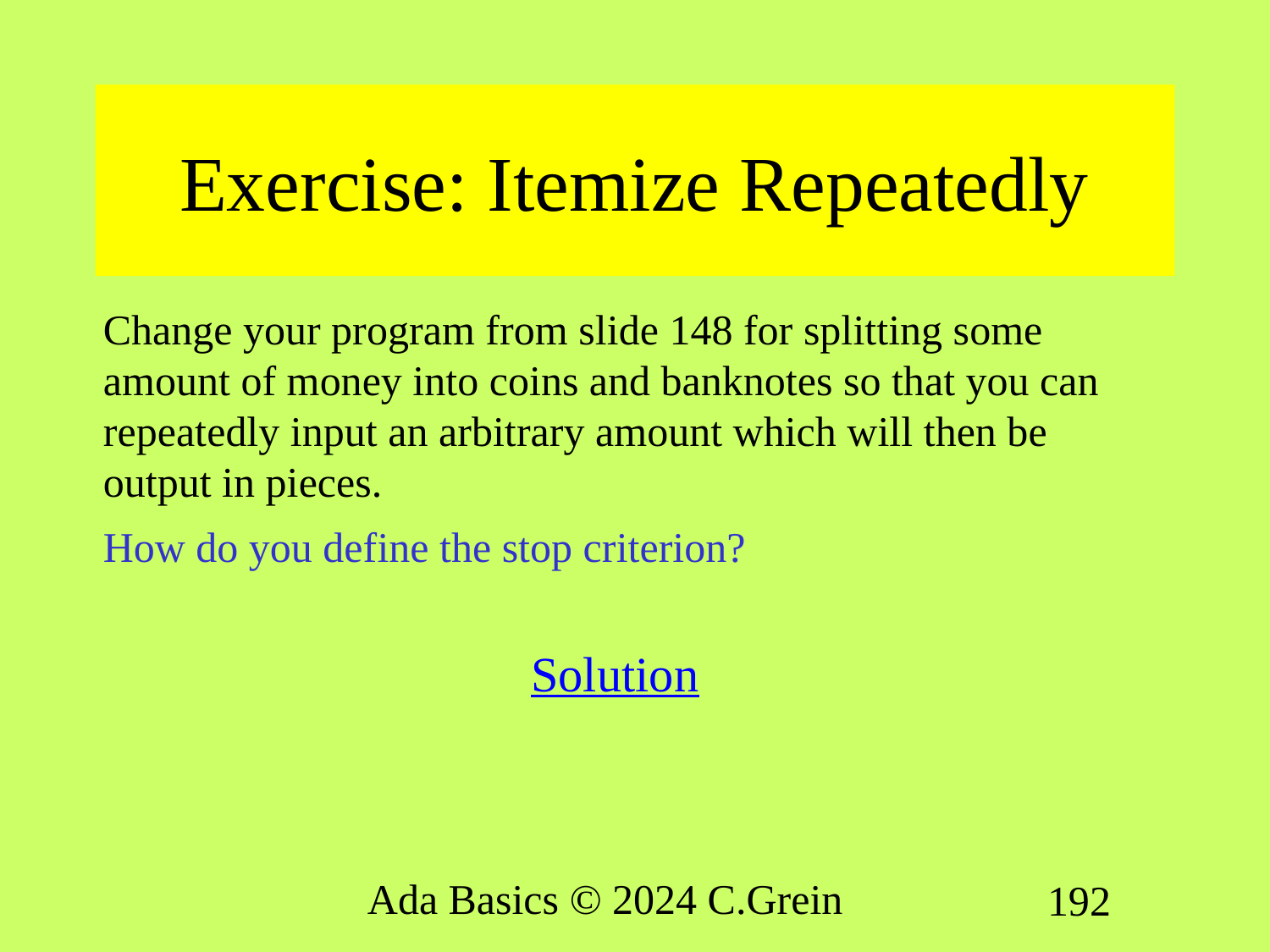

# Exercise: Itemize Repeatedly
Change your program from slide 148 for splitting some amount of money into coins and banknotes so that you can repeatedly input an arbitrary amount which will then be output in pieces.
How do you define the stop criterion?
Solution
Ada Basics © 2024 C.Grein
192